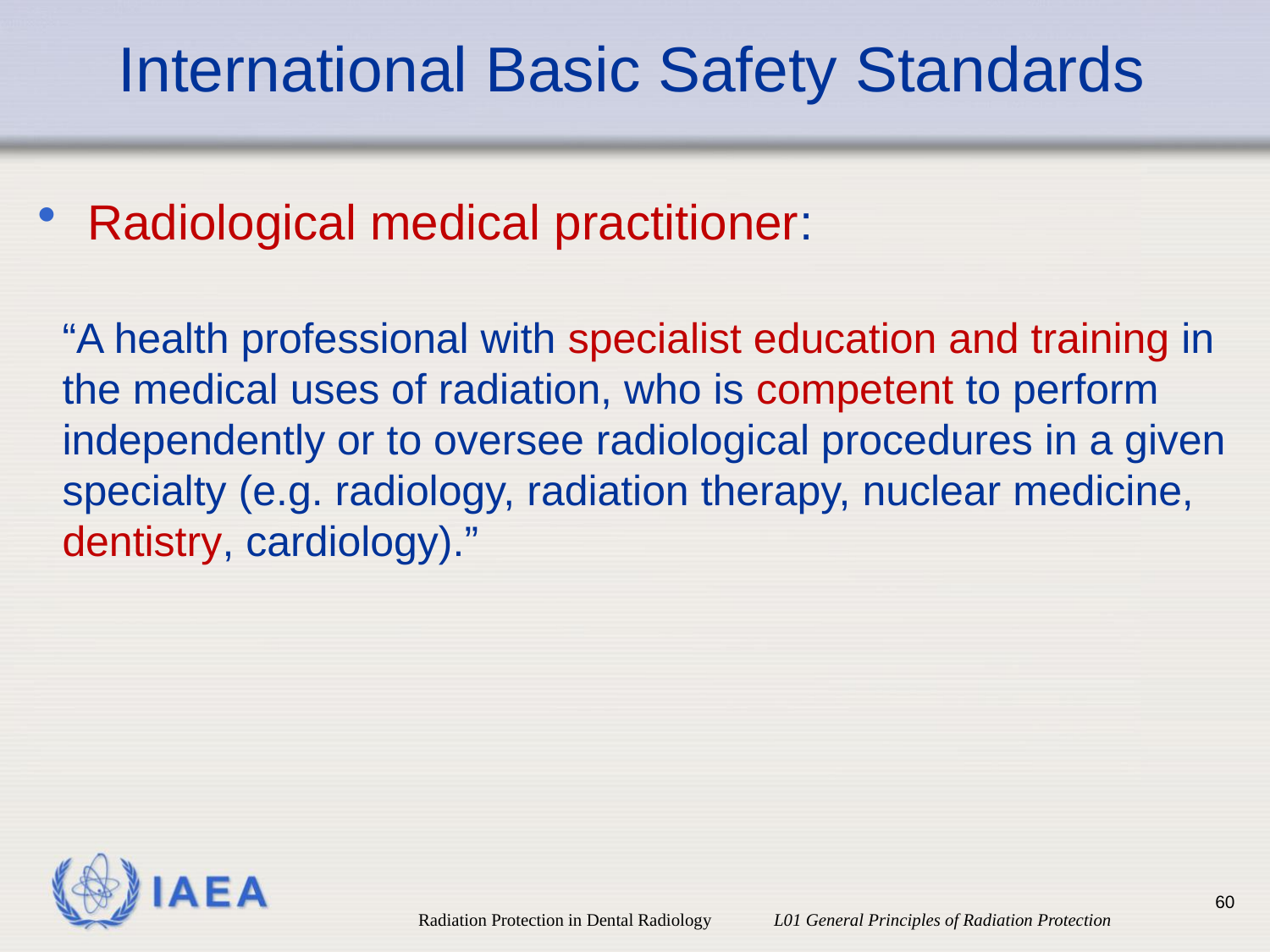

# International Basic Safety Standards
 Radiological medical practitioner:
“A health professional with specialist education and training in the medical uses of radiation, who is competent to perform independently or to oversee radiological procedures in a given specialty (e.g. radiology, radiation therapy, nuclear medicine, dentistry, cardiology).”
60
Radiation Protection in Dental Radiology              L01 General Principles of Radiation Protection